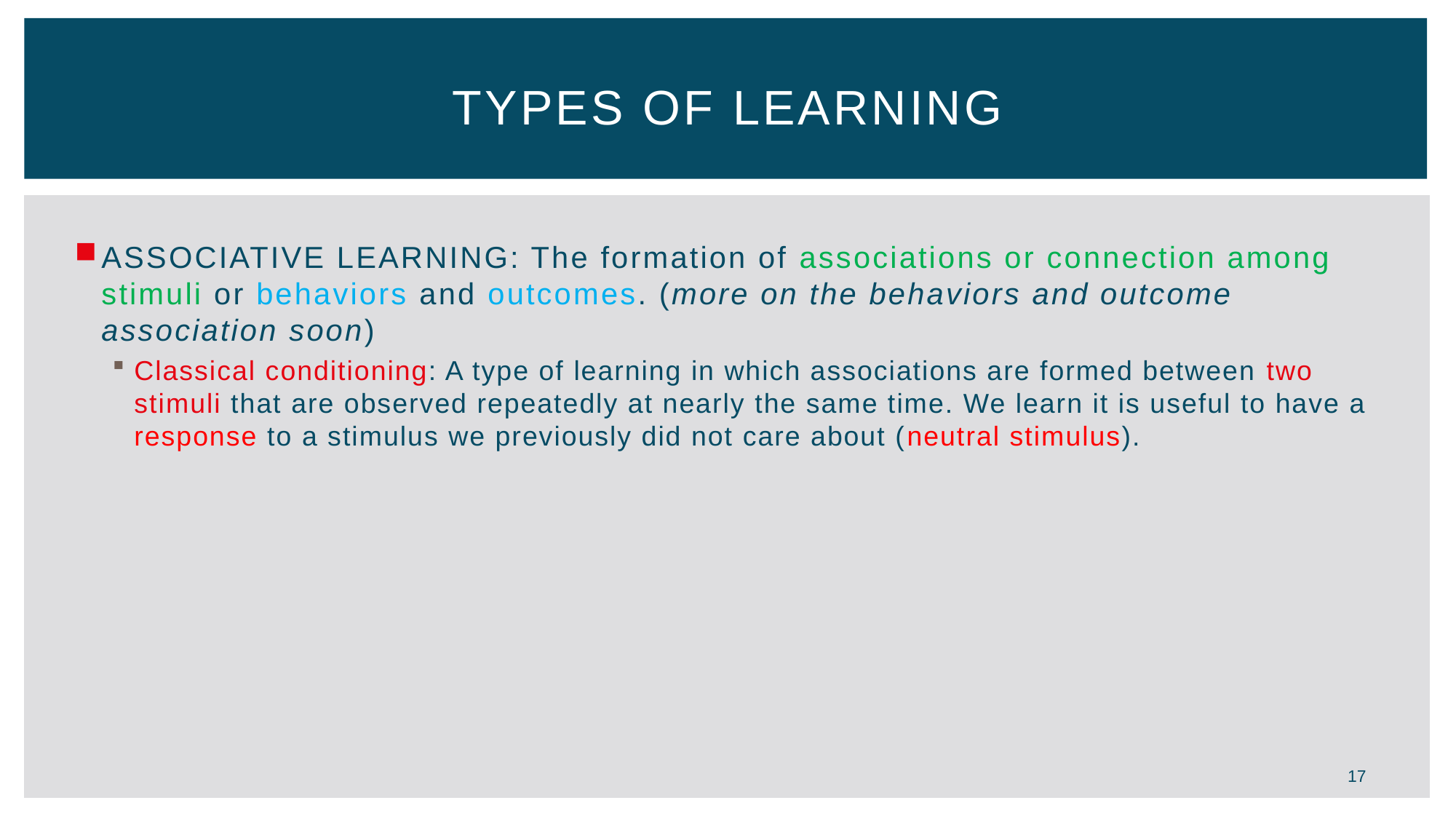

# Types of learning
ASSOCIATIVE LEARNING: The formation of associations or connection among stimuli or behaviors and outcomes. (more on the behaviors and outcome association soon)
Classical conditioning: A type of learning in which associations are formed between two stimuli that are observed repeatedly at nearly the same time. We learn it is useful to have a response to a stimulus we previously did not care about (neutral stimulus).
17